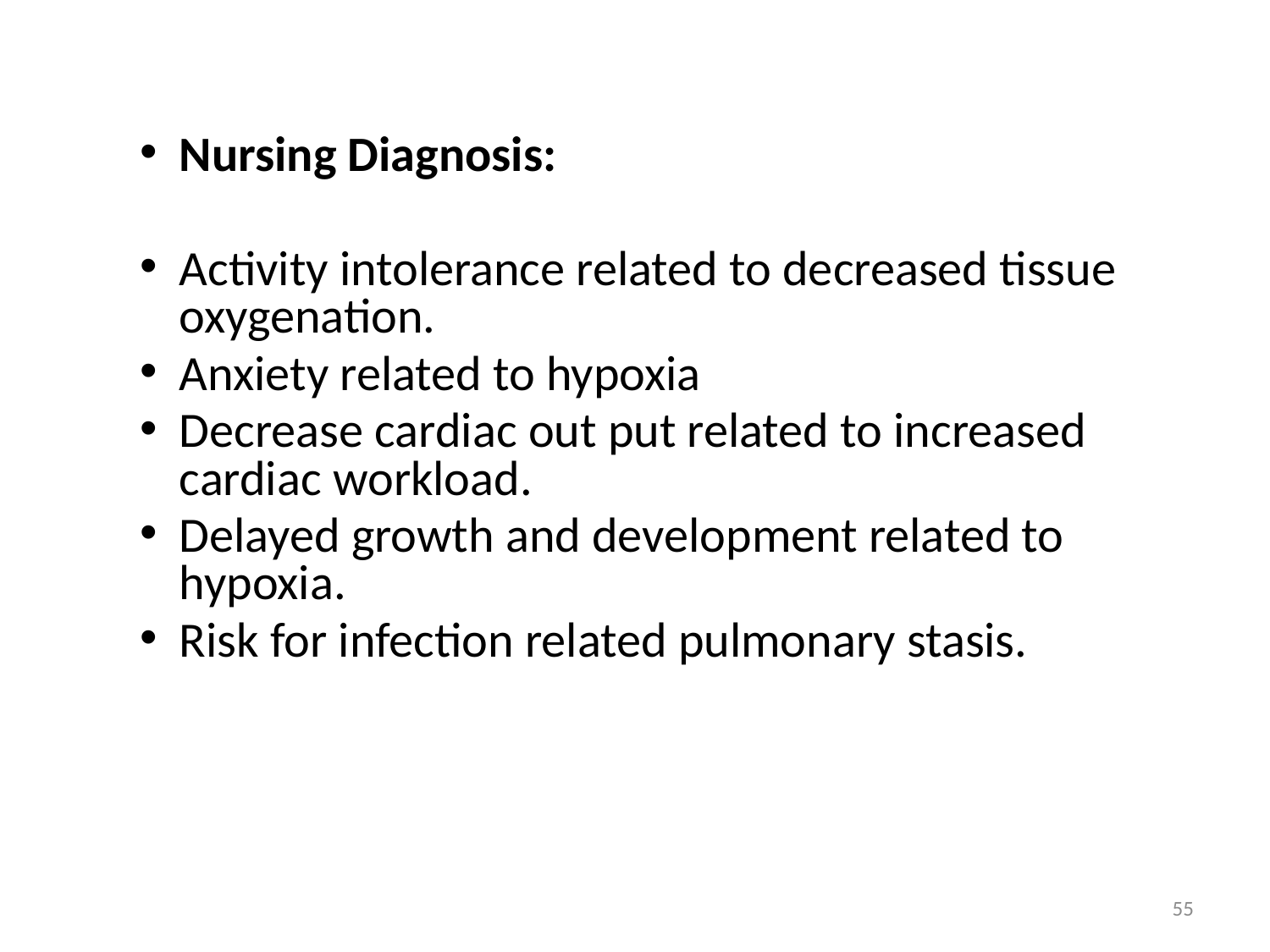

Nursing Diagnosis:

Activity intolerance related to decreased tissue oxygenation.
Anxiety related to hypoxia
Decrease cardiac out put related to increased cardiac workload.
Delayed growth and development related to hypoxia.
Risk for infection related pulmonary stasis.

55